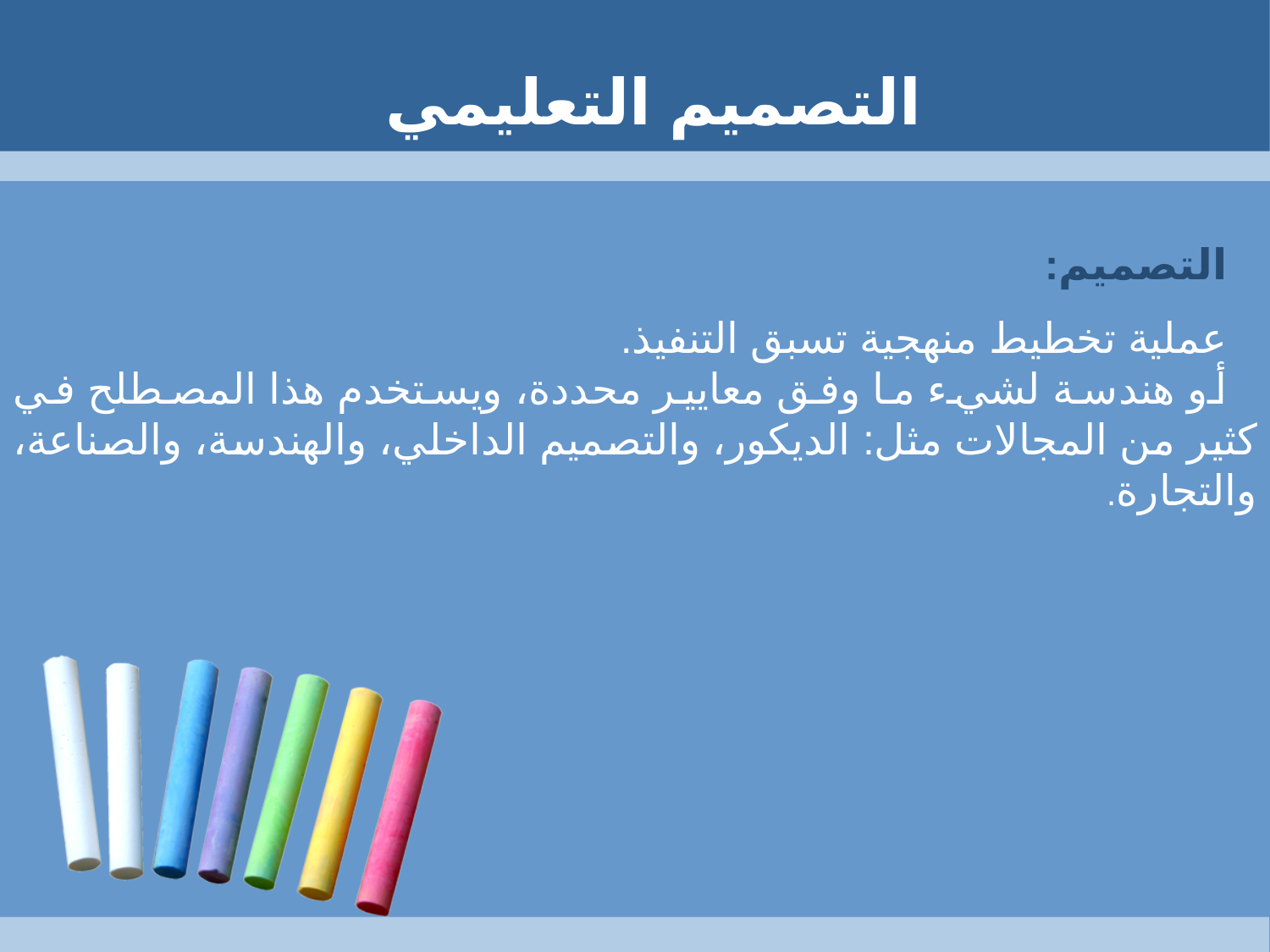

التصميم:

عملية تخطيط منهجية تسبق التنفيذ.
أو هندسة لشيء ما وفق معايير محددة، ويستخدم هذا المصطلح في كثير من المجالات مثل: الديكور، والتصميم الداخلي، والهندسة، والصناعة، والتجارة.
التصميم التعليمي